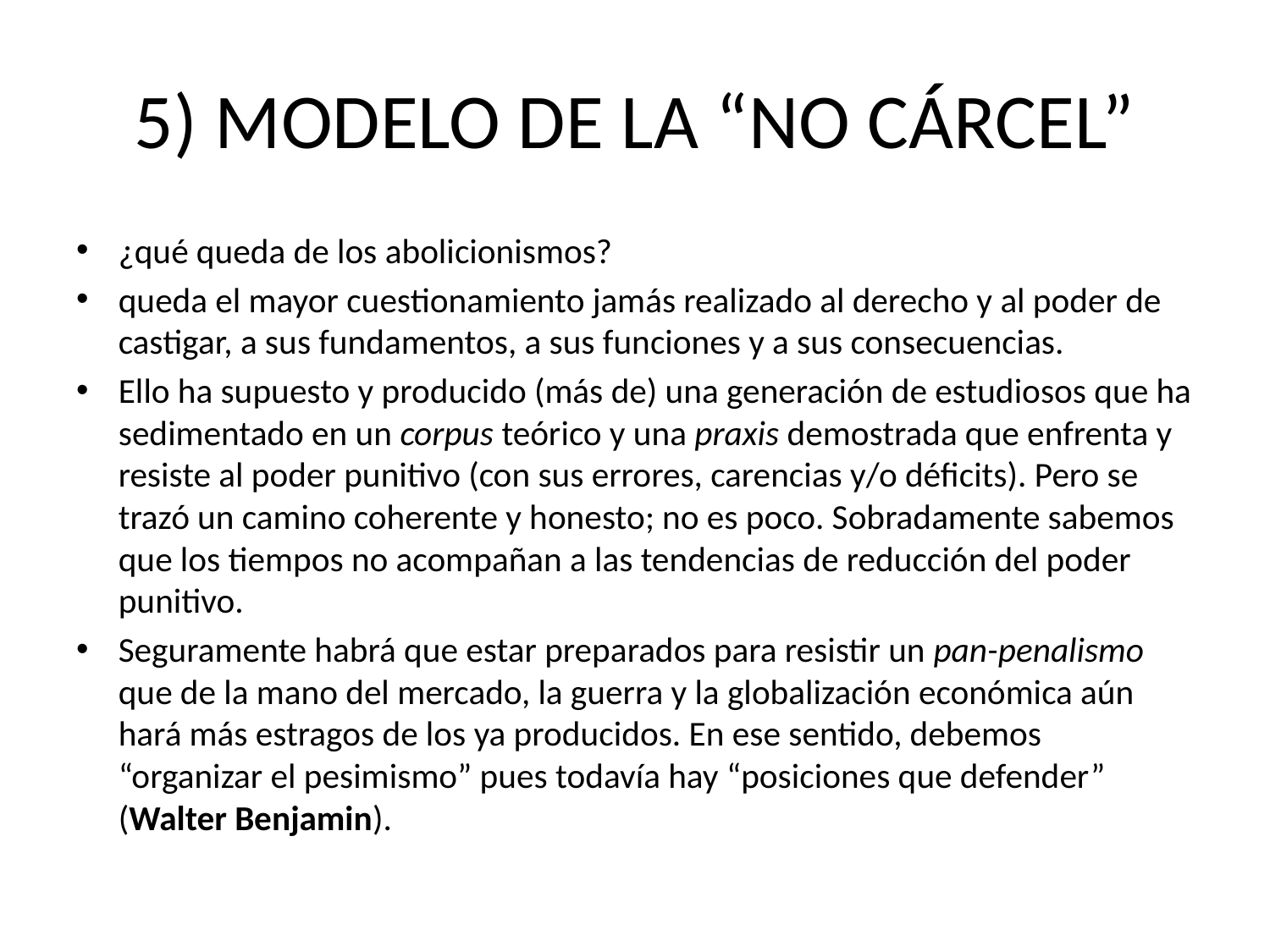

# 5) MODELO DE LA “NO CÁRCEL”
¿qué queda de los abolicionismos?
queda el mayor cuestionamiento jamás realizado al derecho y al poder de castigar, a sus fundamentos, a sus funciones y a sus consecuencias.
Ello ha supuesto y producido (más de) una generación de estudiosos que ha sedimentado en un corpus teórico y una praxis demostrada que enfrenta y resiste al poder punitivo (con sus errores, carencias y/o déficits). Pero se trazó un camino coherente y honesto; no es poco. Sobradamente sabemos que los tiempos no acompañan a las tendencias de reducción del poder punitivo.
Seguramente habrá que estar preparados para resistir un pan-penalismo que de la mano del mercado, la guerra y la globalización económica aún hará más estragos de los ya producidos. En ese sentido, debemos “organizar el pesimismo” pues todavía hay “posiciones que defender” (Walter Benjamin).